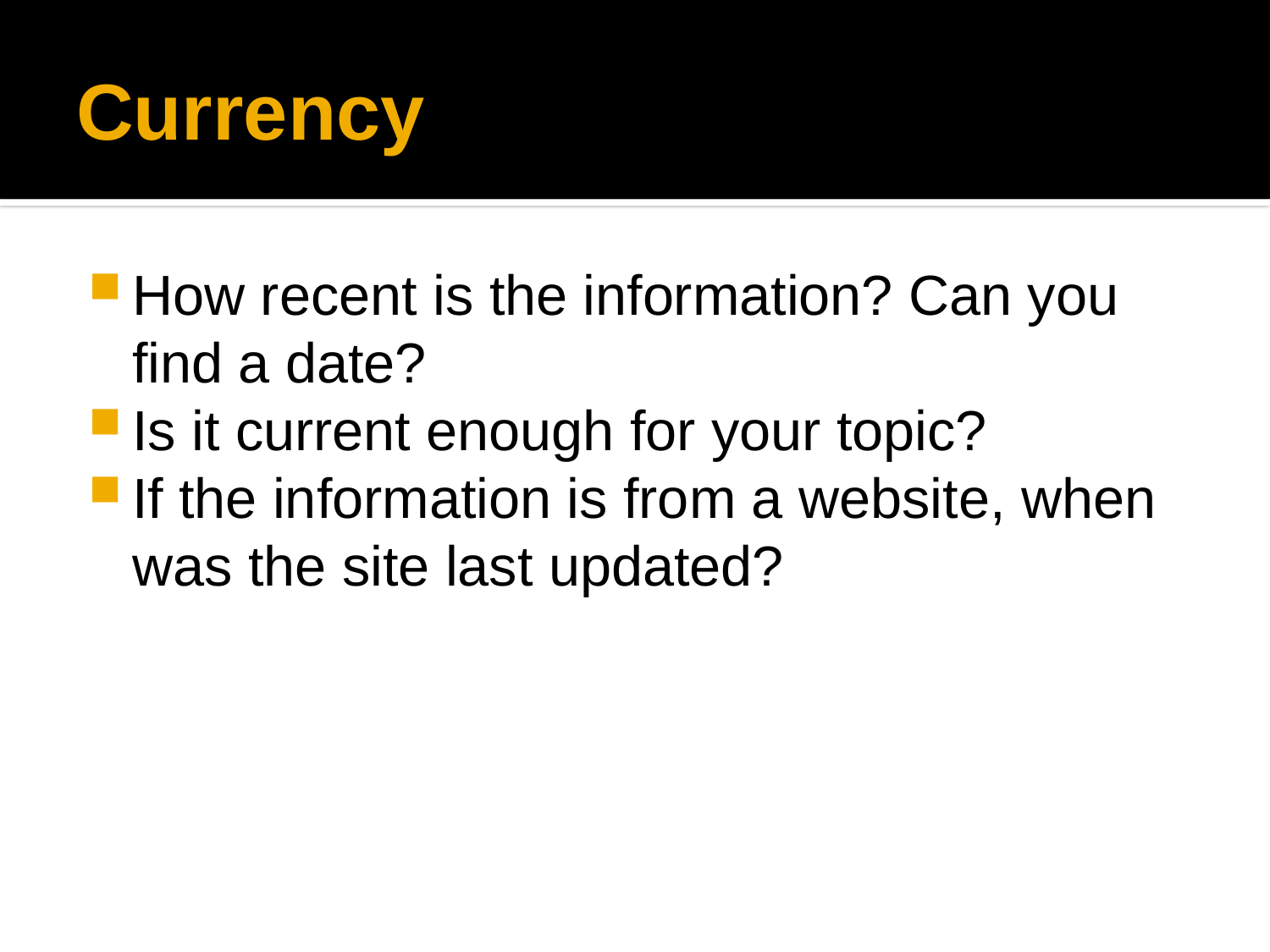

# Currency
How recent is the information? Can you find a date?
Is it current enough for your topic?
If the information is from a website, when was the site last updated?